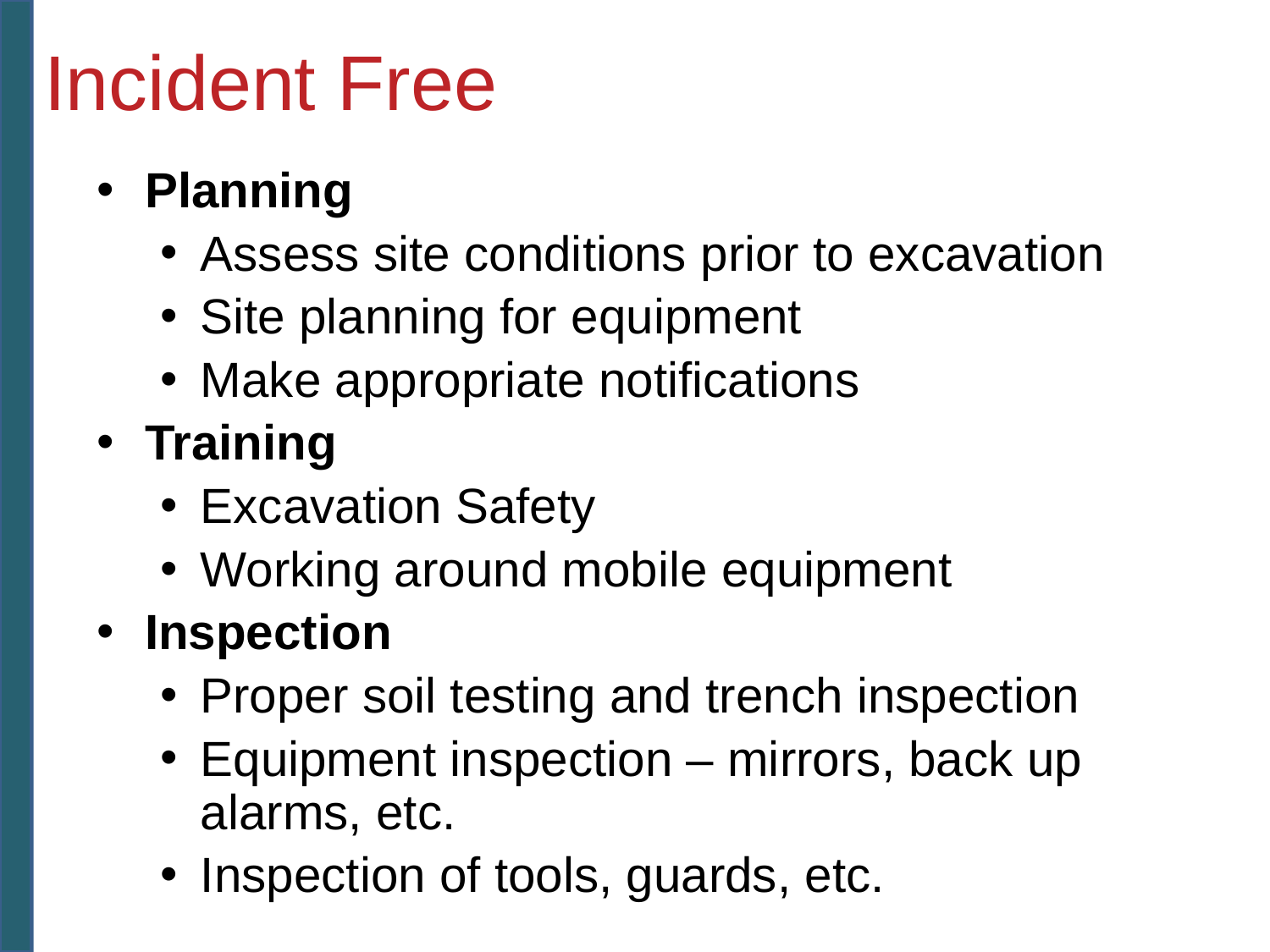

# Incident Free
Planning
Assess site conditions prior to excavation
Site planning for equipment
Make appropriate notifications
Training
Excavation Safety
Working around mobile equipment
Inspection
Proper soil testing and trench inspection
Equipment inspection – mirrors, back up alarms, etc.
Inspection of tools, guards, etc.